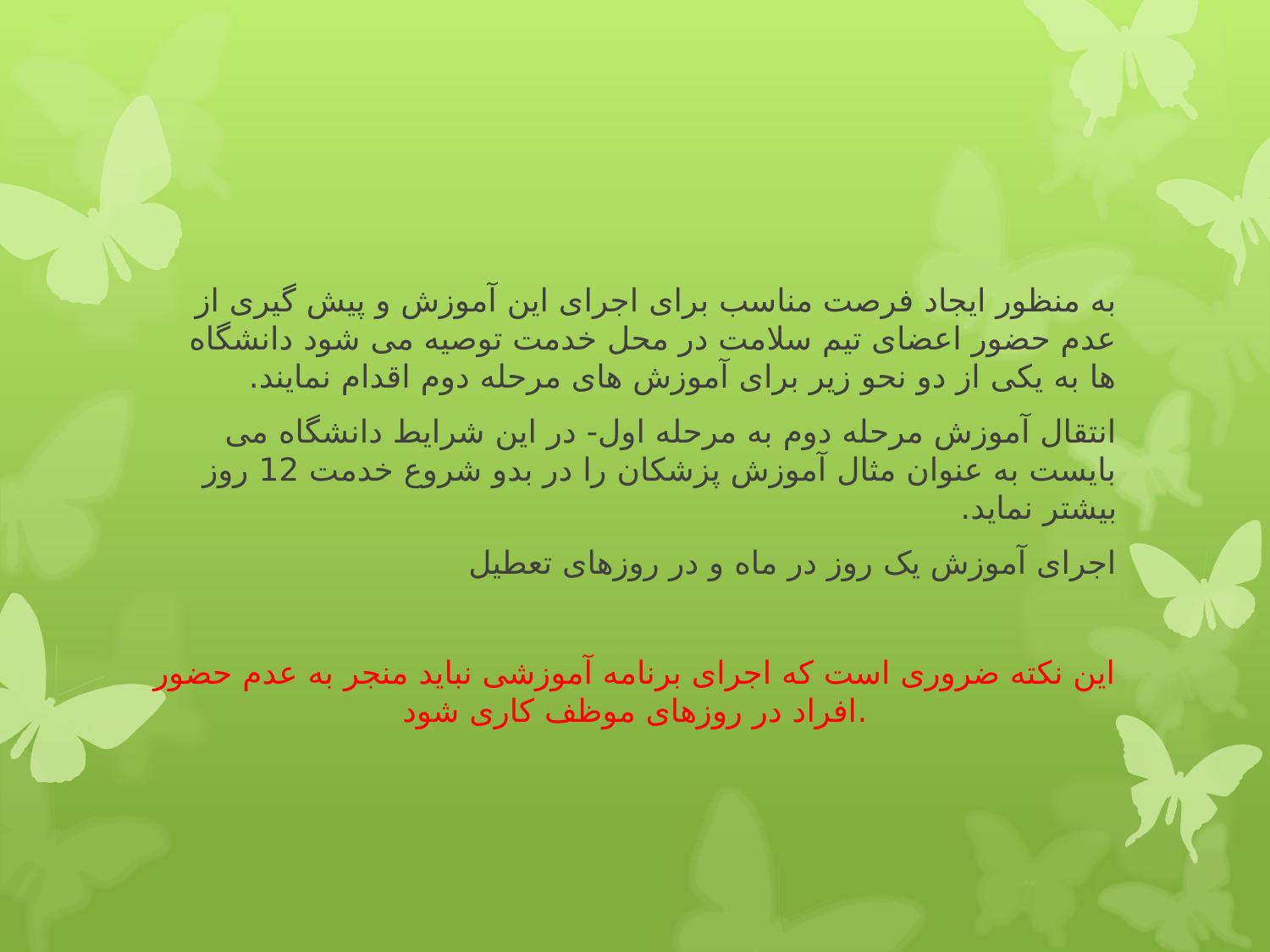

#
به منظور ایجاد فرصت مناسب برای اجرای این آموزش و پیش گیری از عدم حضور اعضای تیم سلامت در محل خدمت توصیه می شود دانشگاه ها به یکی از دو نحو زیر برای آموزش های مرحله دوم اقدام نمایند.
انتقال آموزش مرحله دوم به مرحله اول- در این شرایط دانشگاه می بایست به عنوان مثال آموزش پزشکان را در بدو شروع خدمت 12 روز بیشتر نماید.
اجرای آموزش یک روز در ماه و در روزهای تعطیل

این نکته ضروری است که اجرای برنامه آموزشی نباید منجر به عدم حضور افراد در روزهای موظف کاری شود.